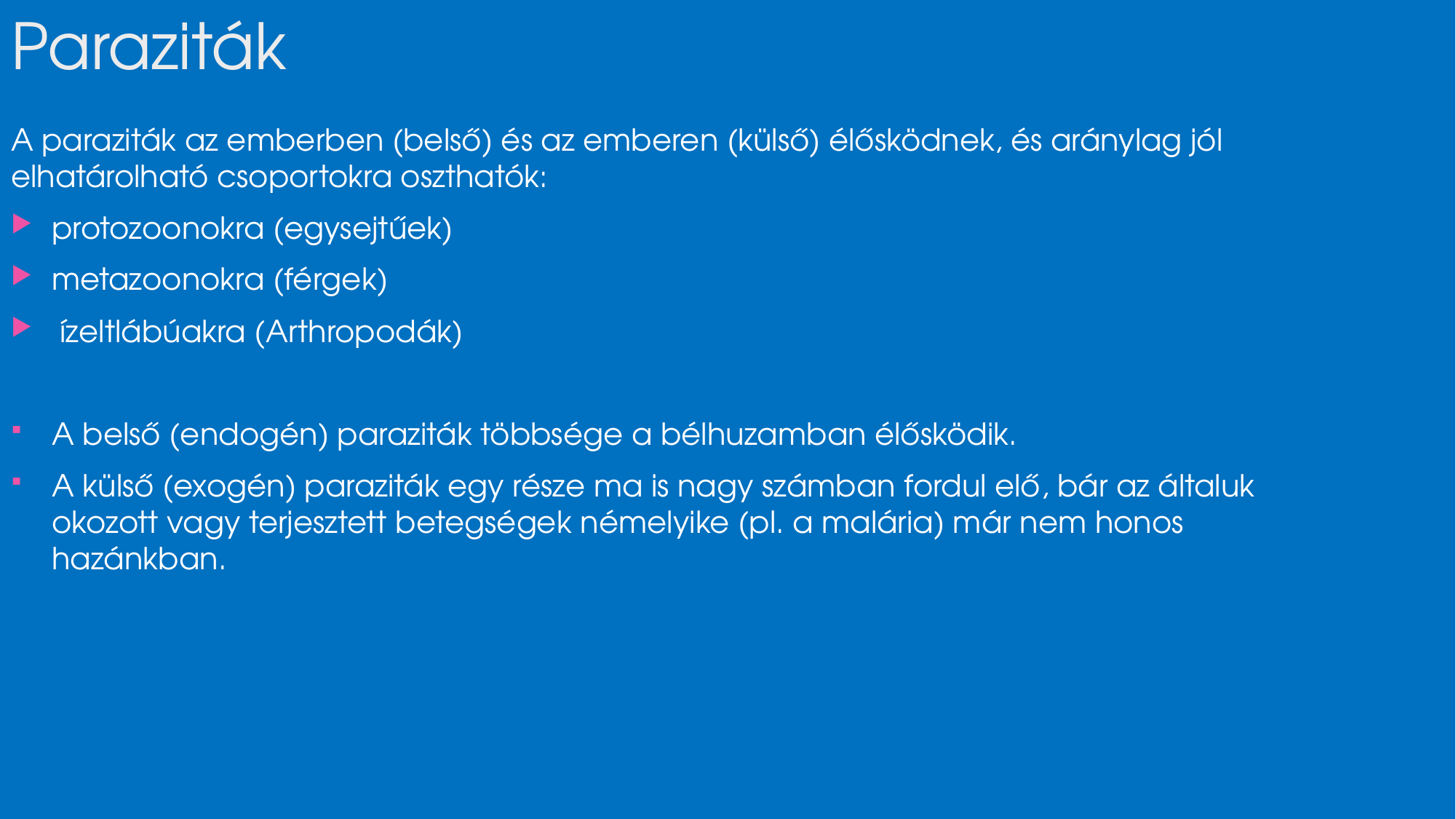

# Paraziták
A paraziták az emberben (belső) és az emberen (külső) élősködnek, és aránylag jól elhatárolható csoportokra oszthatók:
protozoonokra (egysejtűek)
metazoonokra (férgek)
 ízeltlábúakra (Arthropodák)

A belső (endogén) paraziták többsége a bélhuzamban élősködik.
A külső (exogén) paraziták egy része ma is nagy számban fordul elő, bár az általuk okozott vagy terjesztett betegsé­gek némelyike (pl. a malária) már nem honos hazánkban.